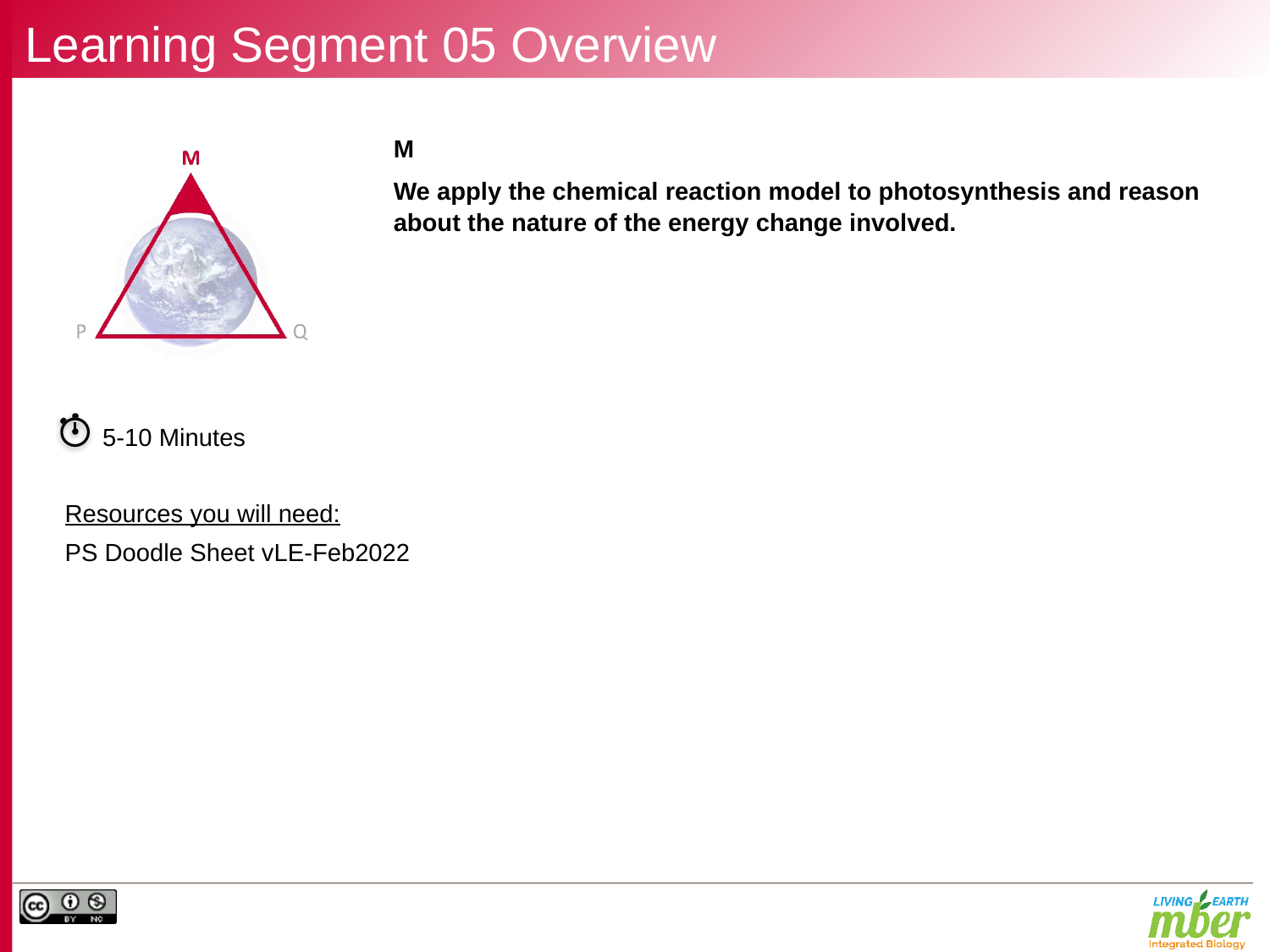

# Learning Segment 05 Overview
M
We apply the chemical reaction model to photosynthesis and reason about the nature of the energy change involved.

5-10 Minutes
Resources you will need:
PS Doodle Sheet vLE-Feb2022